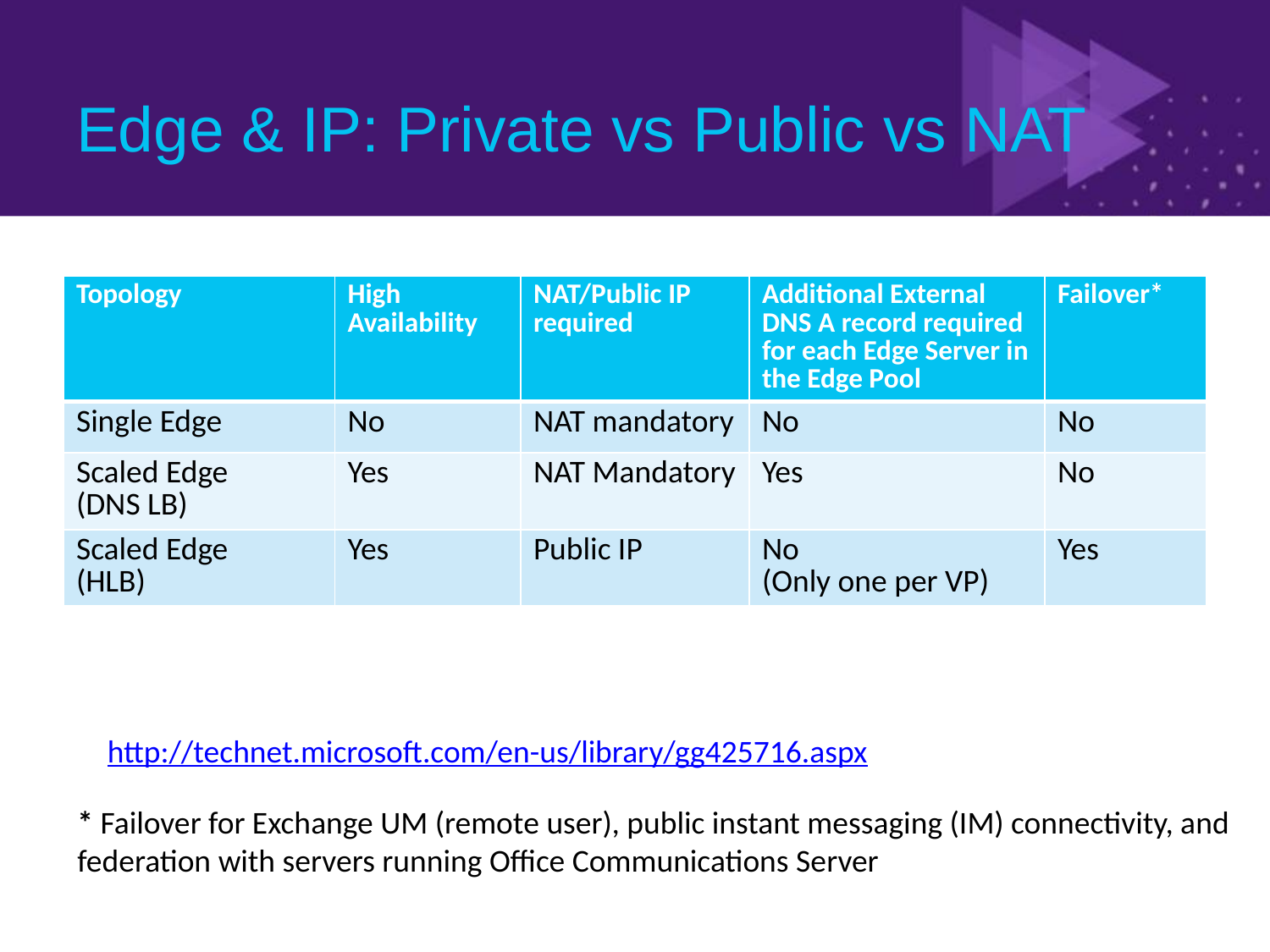

# Edge & IP: Private vs Public vs NAT
| Topology | High Availability | NAT/Public IP required | Additional External DNS A record required for each Edge Server in the Edge Pool | Failover\* |
| --- | --- | --- | --- | --- |
| Single Edge | No | NAT mandatory | No | No |
| Scaled Edge (DNS LB) | Yes | NAT Mandatory | Yes | No |
| Scaled Edge (HLB) | Yes | Public IP | No (Only one per VP) | Yes |
http://technet.microsoft.com/en-us/library/gg425716.aspx
* Failover for Exchange UM (remote user), public instant messaging (IM) connectivity, and federation with servers running Office Communications Server